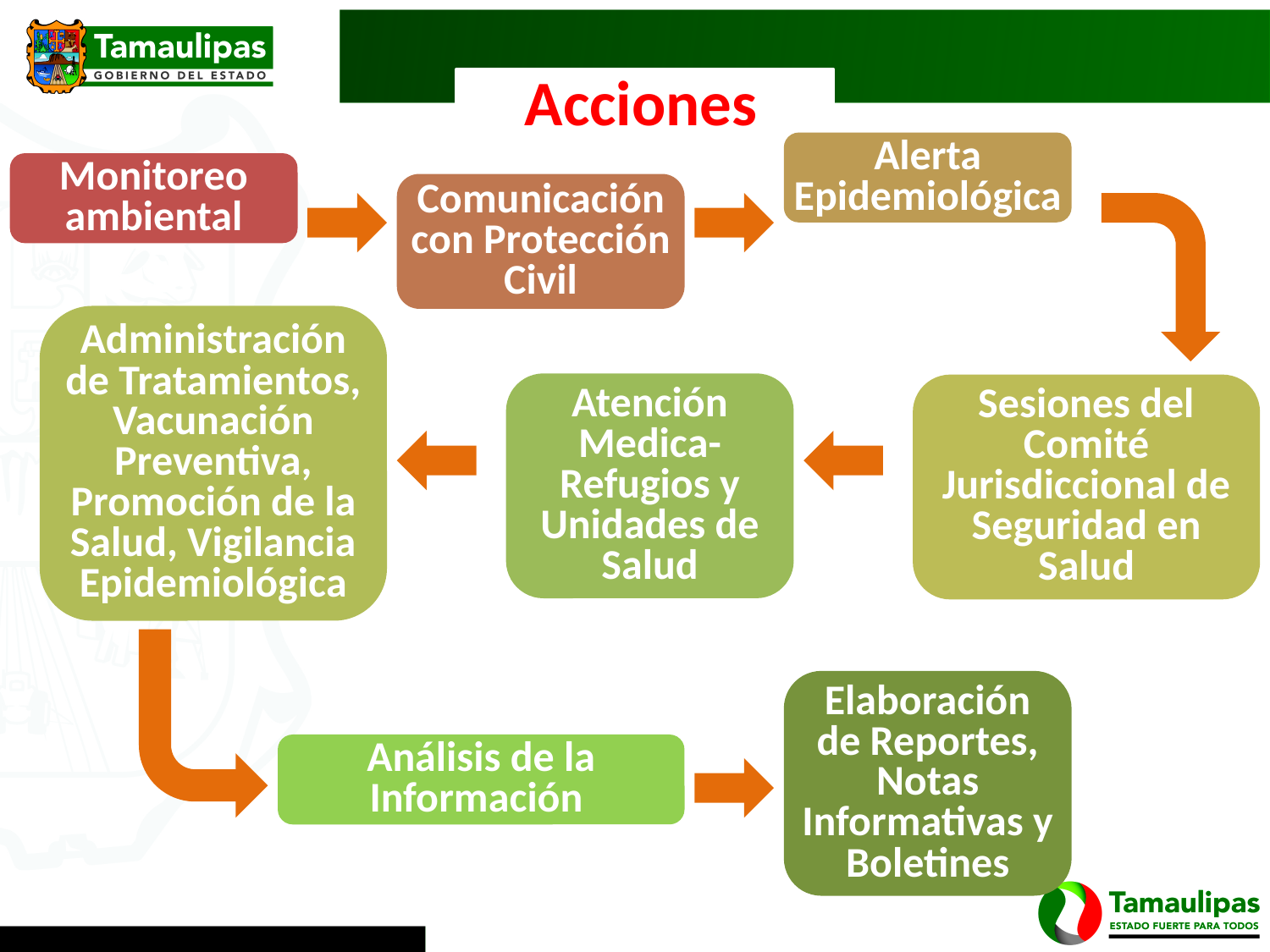

Acciones
Alerta Epidemiológica
Monitoreo ambiental
Comunicación con Protección Civil

Administración de Tratamientos, Vacunación Preventiva, Promoción de la Salud, Vigilancia Epidemiológica
Atención Medica-Refugios y Unidades de Salud
Sesiones del Comité Jurisdiccional de Seguridad en Salud

Elaboración de Reportes, Notas Informativas y Boletines
Análisis de la Información